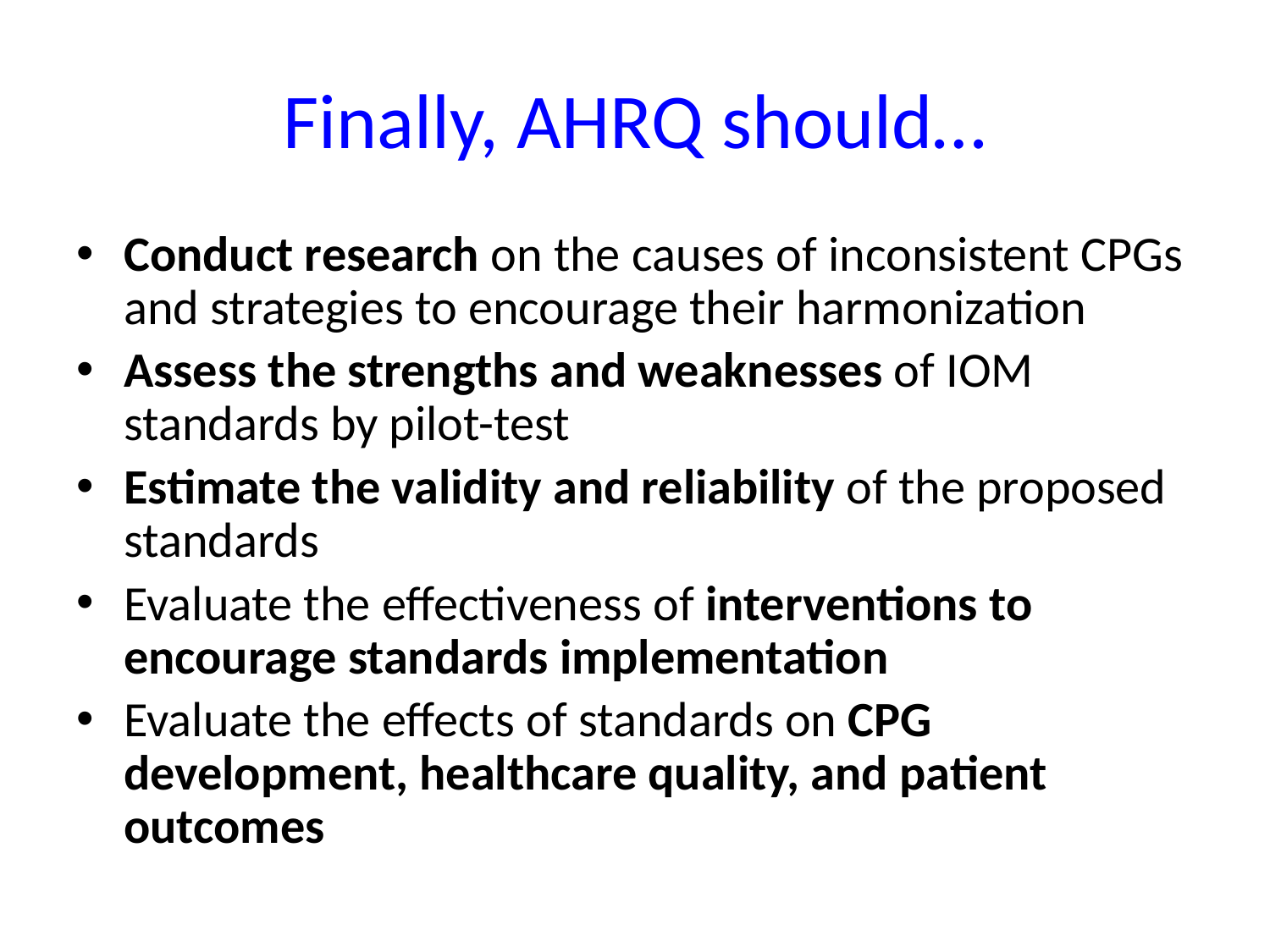

# Finally, AHRQ should…
Conduct research on the causes of inconsistent CPGs and strategies to encourage their harmonization
Assess the strengths and weaknesses of IOM standards by pilot-test
Estimate the validity and reliability of the proposed standards
Evaluate the effectiveness of interventions to encourage standards implementation
Evaluate the effects of standards on CPG development, healthcare quality, and patient outcomes